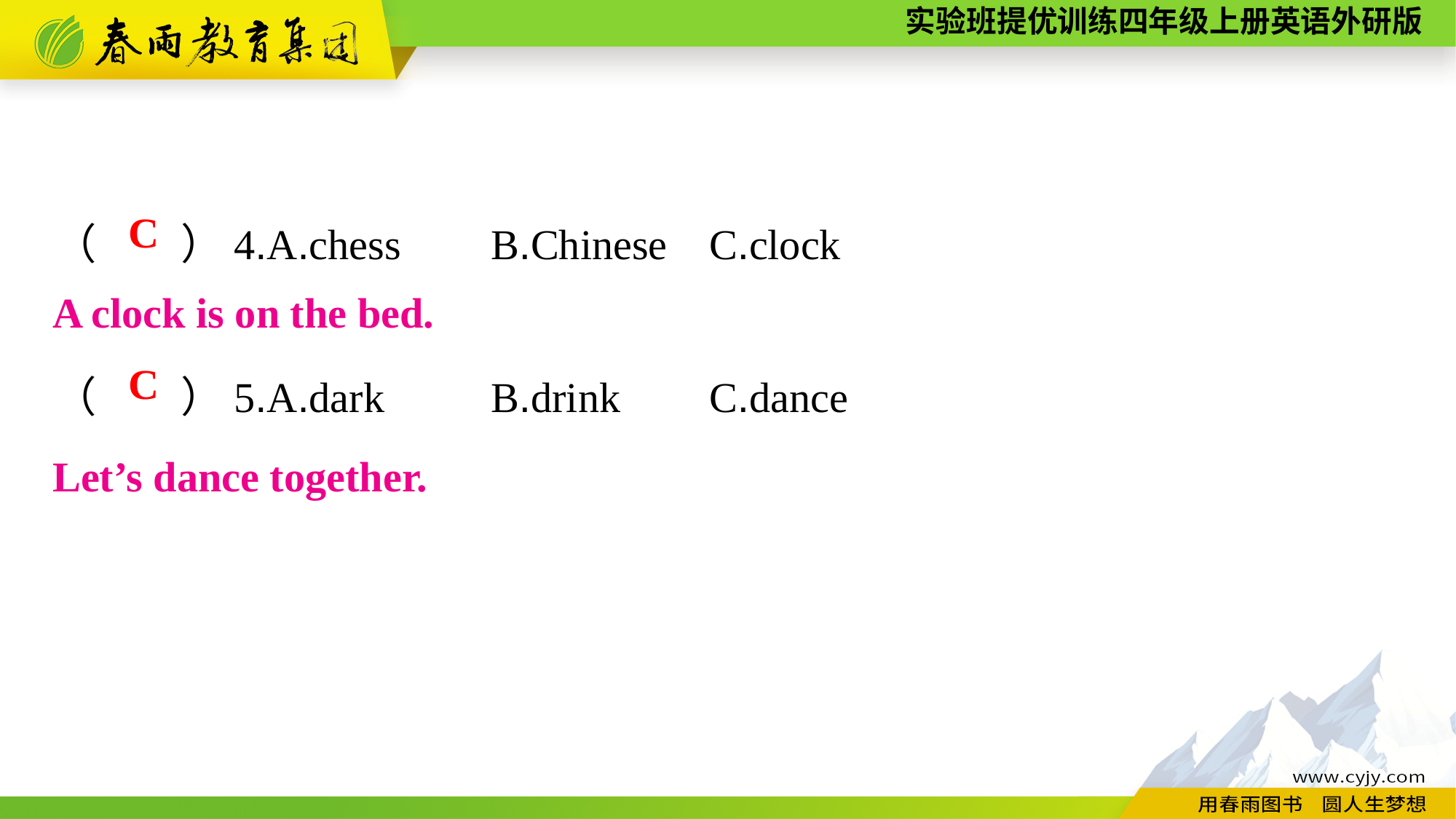

（　　）4.A.chess	B.Chinese	C.clock

（　　）5.A.dark	B.drink	C.dance
C
A clock is on the bed.
C
Let’s dance together.